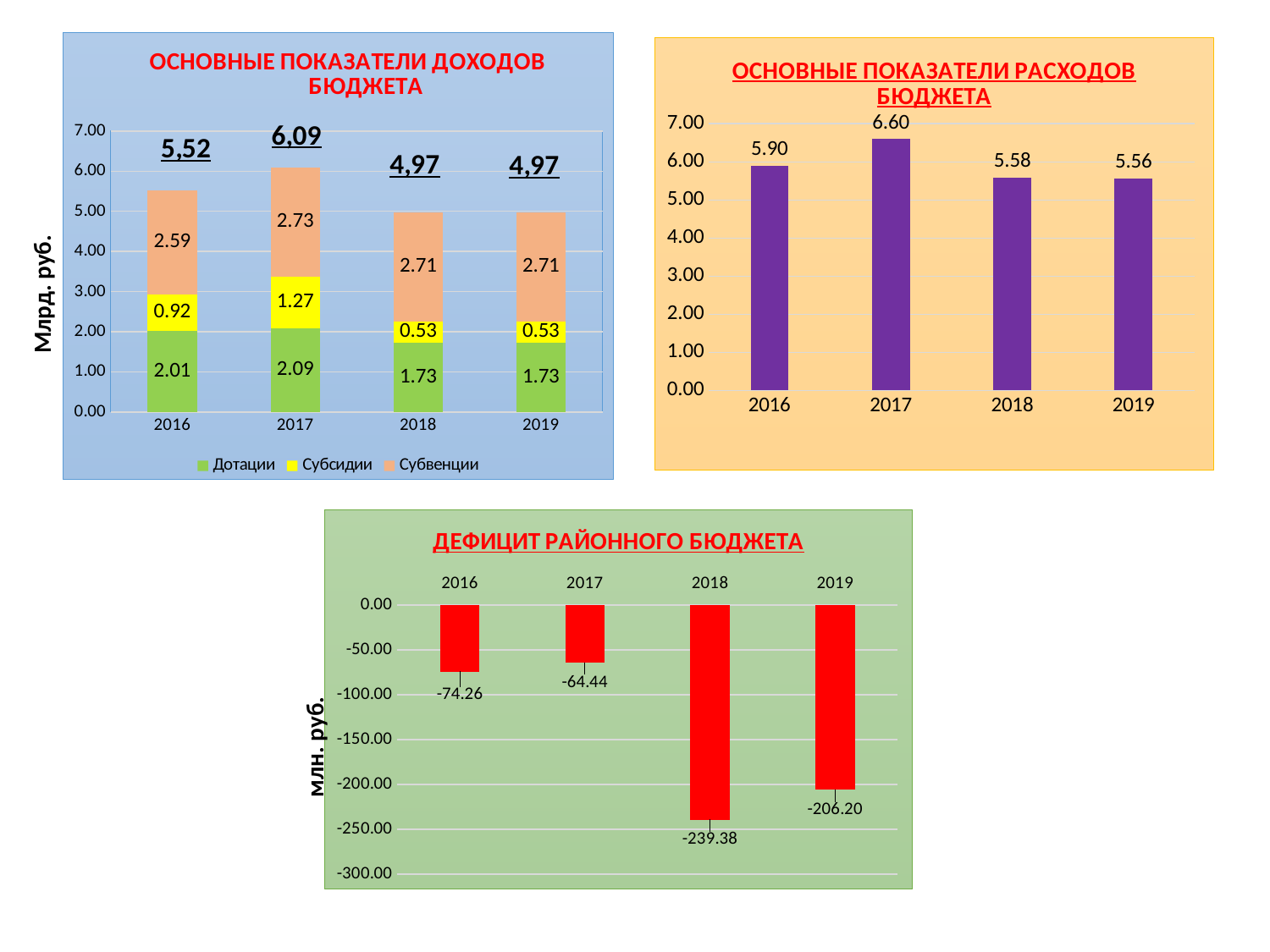

### Chart:   ОСНОВНЫЕ ПОКАЗАТЕЛИ ДОХОДОВ          БЮДЖЕТА

| Category | Дотации | Субсидии | Субвенции |
|---|---|---|---|
| 2016 | 2.01 | 0.921 | 2.587 |
| 2017 | 2.09 | 1.274 | 2.73 |
| 2018 | 1.727 | 0.533 | 2.71 |
| 2019 | 1.727 | 0.533 | 2.71 |

### Chart: ОСНОВНЫЕ ПОКАЗАТЕЛИ РАСХОДОВ БЮДЖЕТА

| Category | Столбец1 |
|---|---|
| 2016 | 5.901 |
| 2017 | 6.598 |
| 2018 | 5.583 |
| 2019 | 5.562 |
Млрд. руб.

### Chart: ДЕФИЦИТ РАЙОННОГО БЮДЖЕТА

| Category | Столбец1 |
|---|---|
| 2016 | -74.261 |
| 2017 | -64.439 |
| 2018 | -239.375 |
| 2019 | -206.195 |
млн. руб.